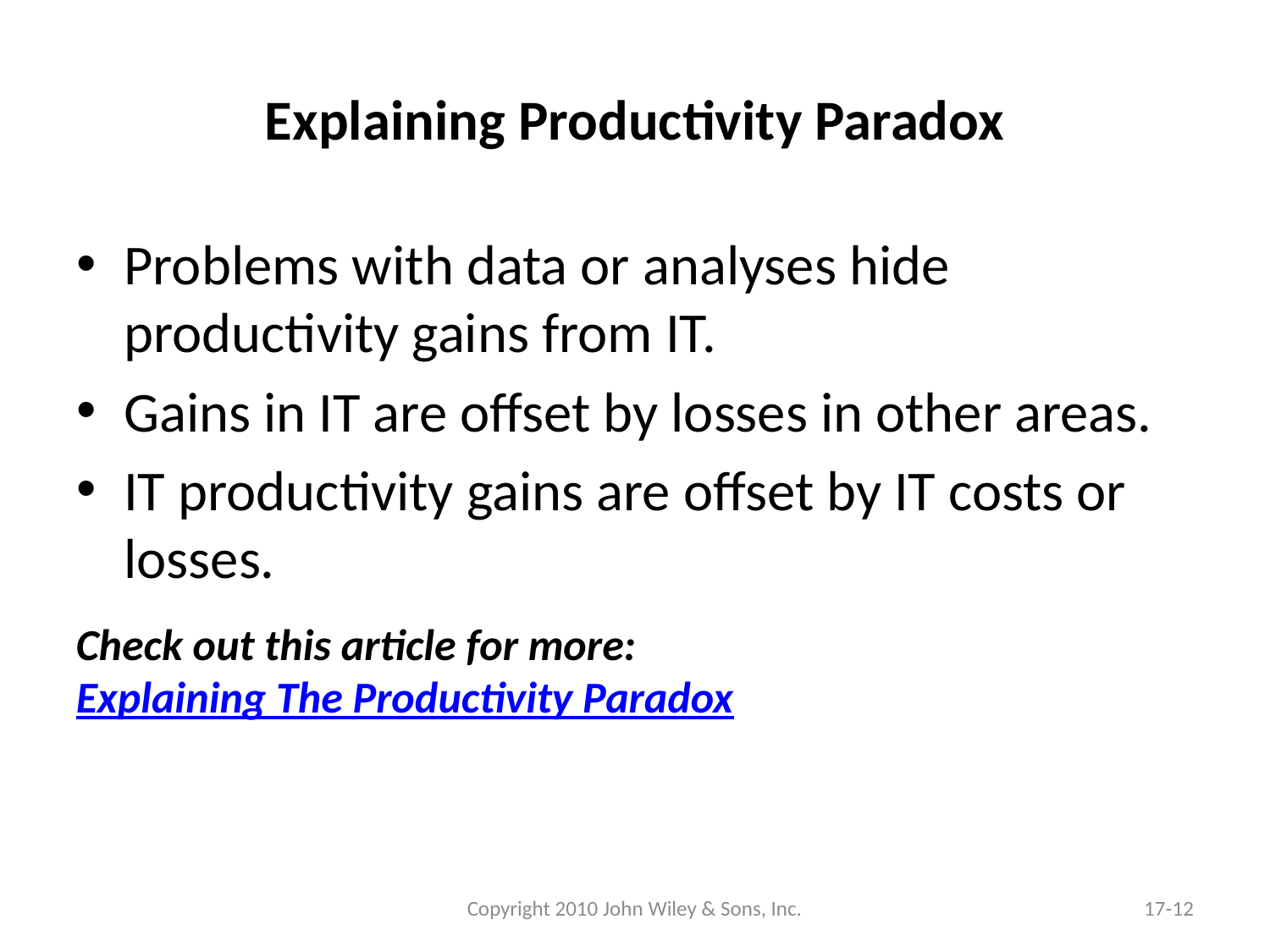

# Explaining Productivity Paradox
Problems with data or analyses hide productivity gains from IT.
Gains in IT are offset by losses in other areas.
IT productivity gains are offset by IT costs or losses.

Check out this article for more:
Explaining The Productivity Paradox
Copyright 2010 John Wiley & Sons, Inc.
17-12